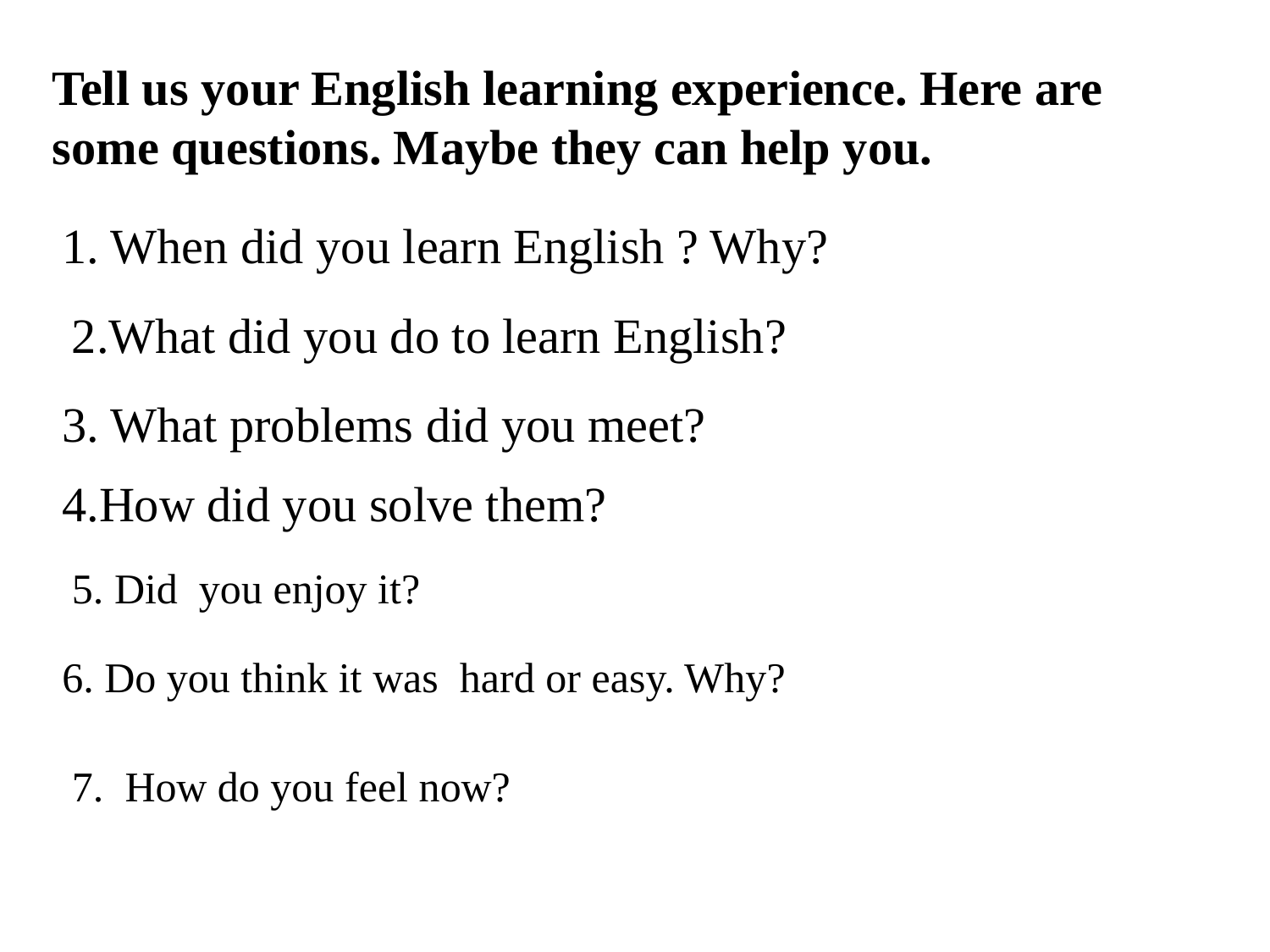

Tell us your English learning experience. Here are some questions. Maybe they can help you.
1. When did you learn English ? Why?
2.What did you do to learn English?
3. What problems did you meet?
4.How did you solve them?
5. Did  you enjoy it?
6. Do you think it was  hard or easy. Why?
7.  How do you feel now?